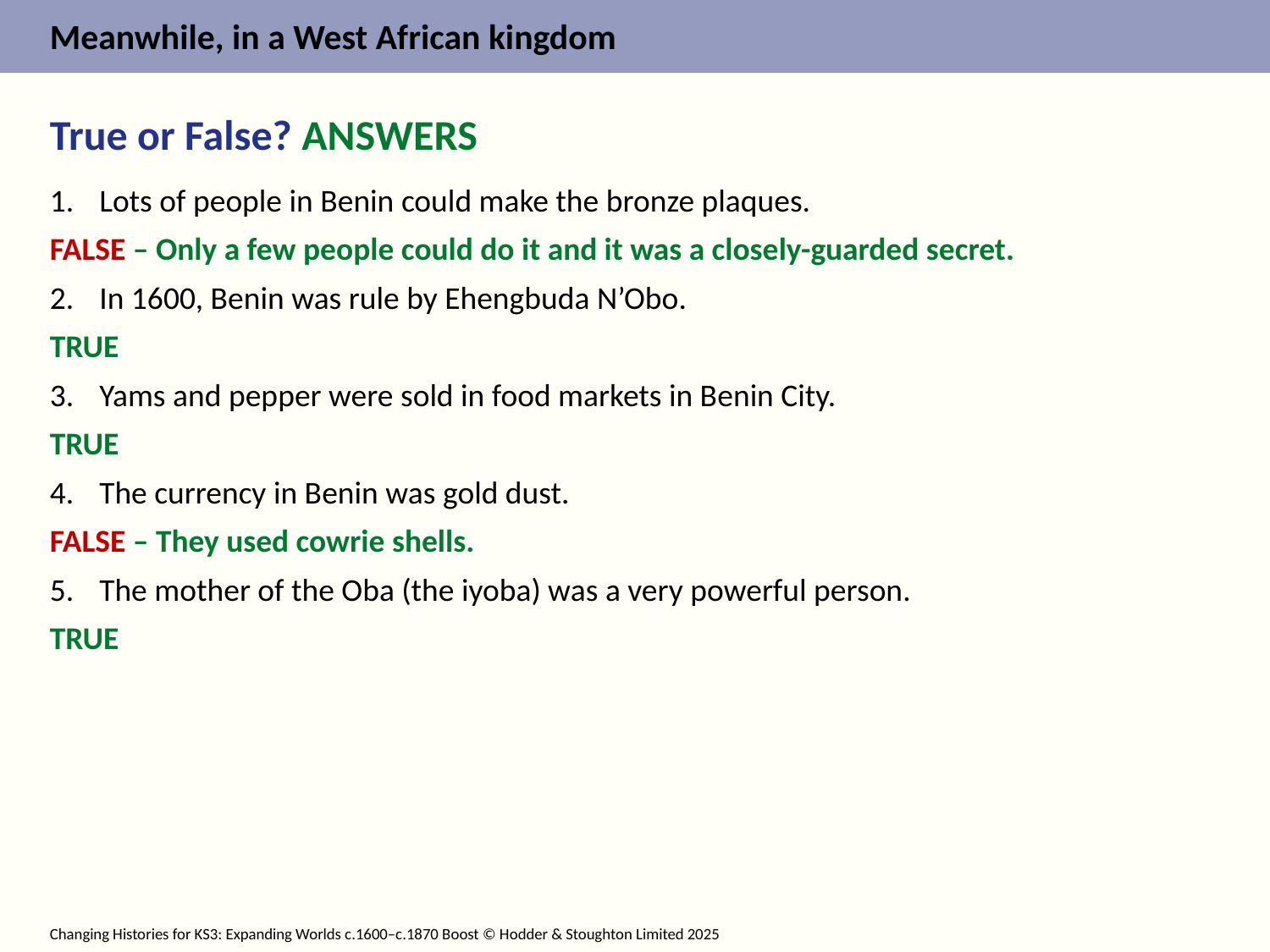

True or False? ANSWERS
1.	Lots of people in Benin could make the bronze plaques.
FALSE – Only a few people could do it and it was a closely-guarded secret.
In 1600, Benin was rule by Ehengbuda N’Obo.
TRUE
Yams and pepper were sold in food markets in Benin City.
TRUE
The currency in Benin was gold dust.
FALSE – They used cowrie shells.
The mother of the Oba (the iyoba) was a very powerful person.
TRUE